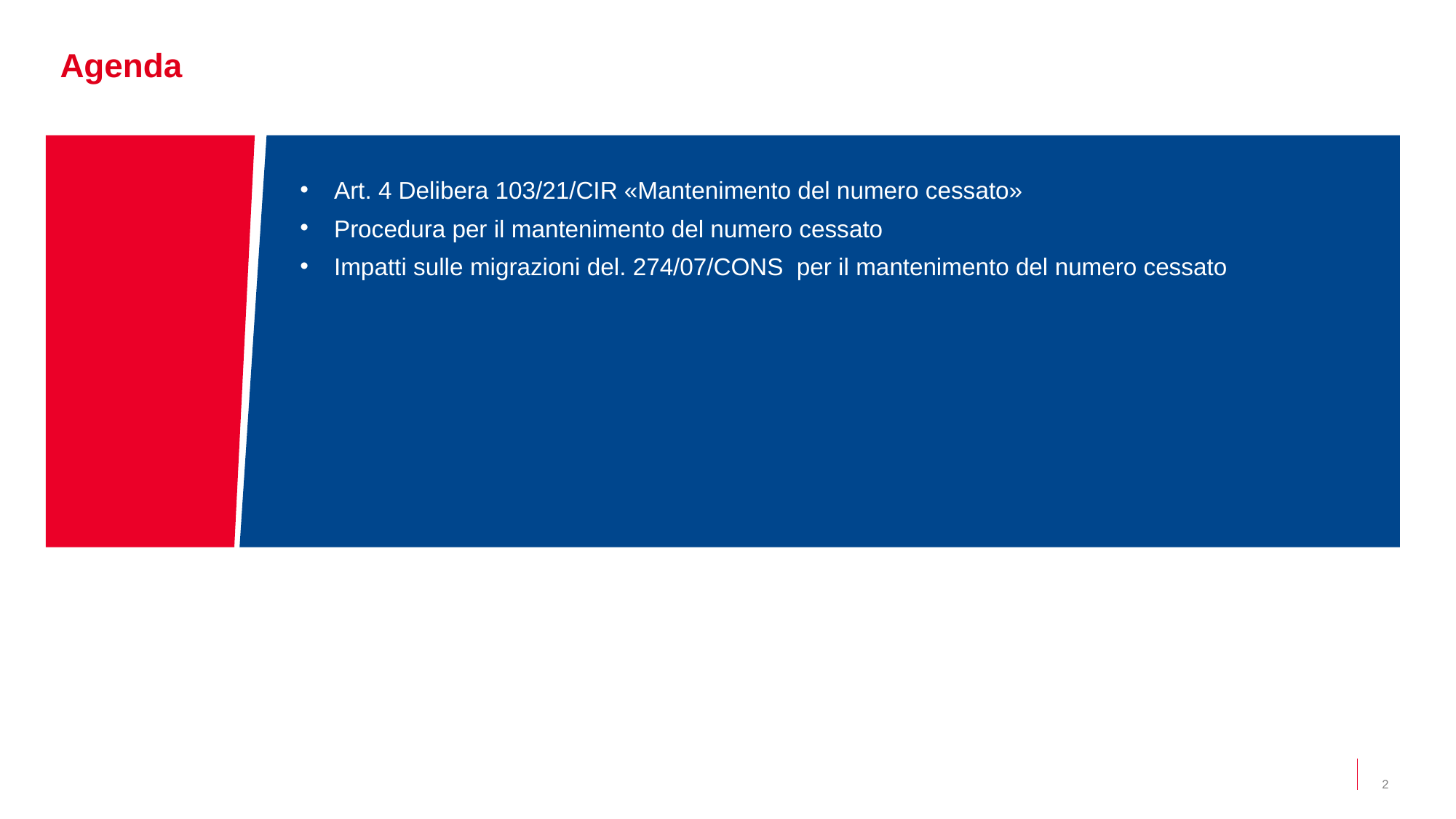

Agenda

Art. 4 Delibera 103/21/CIR «Mantenimento del numero cessato»
Procedura per il mantenimento del numero cessato
Impatti sulle migrazioni del. 274/07/CONS  per il mantenimento del numero cessato